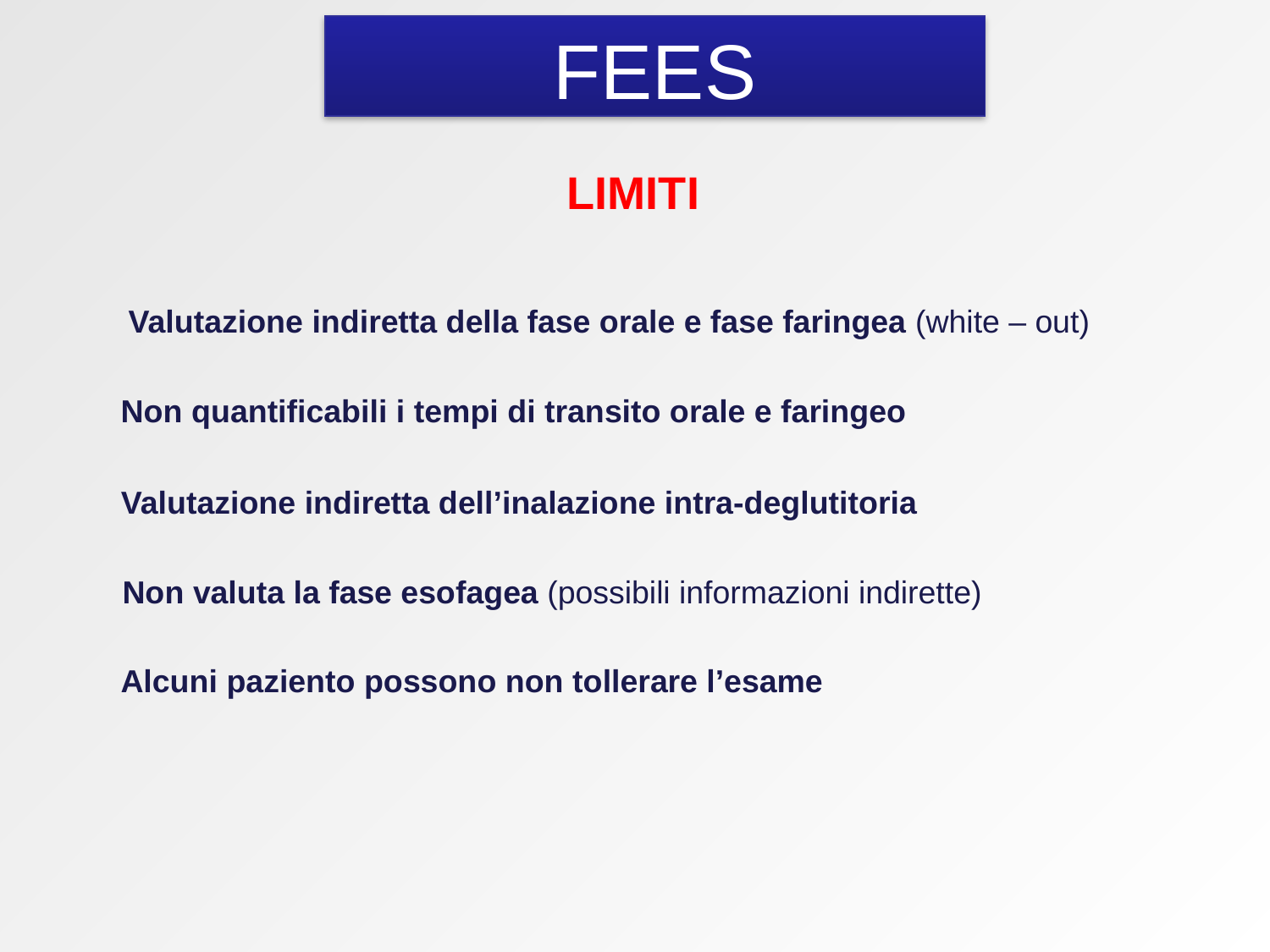

FEES
LIMITI
Valutazione indiretta della fase orale e fase faringea (white – out)
Non quantificabili i tempi di transito orale e faringeo
Valutazione indiretta dell’inalazione intra-deglutitoria
Non valuta la fase esofagea (possibili informazioni indirette)
Alcuni paziento possono non tollerare l’esame